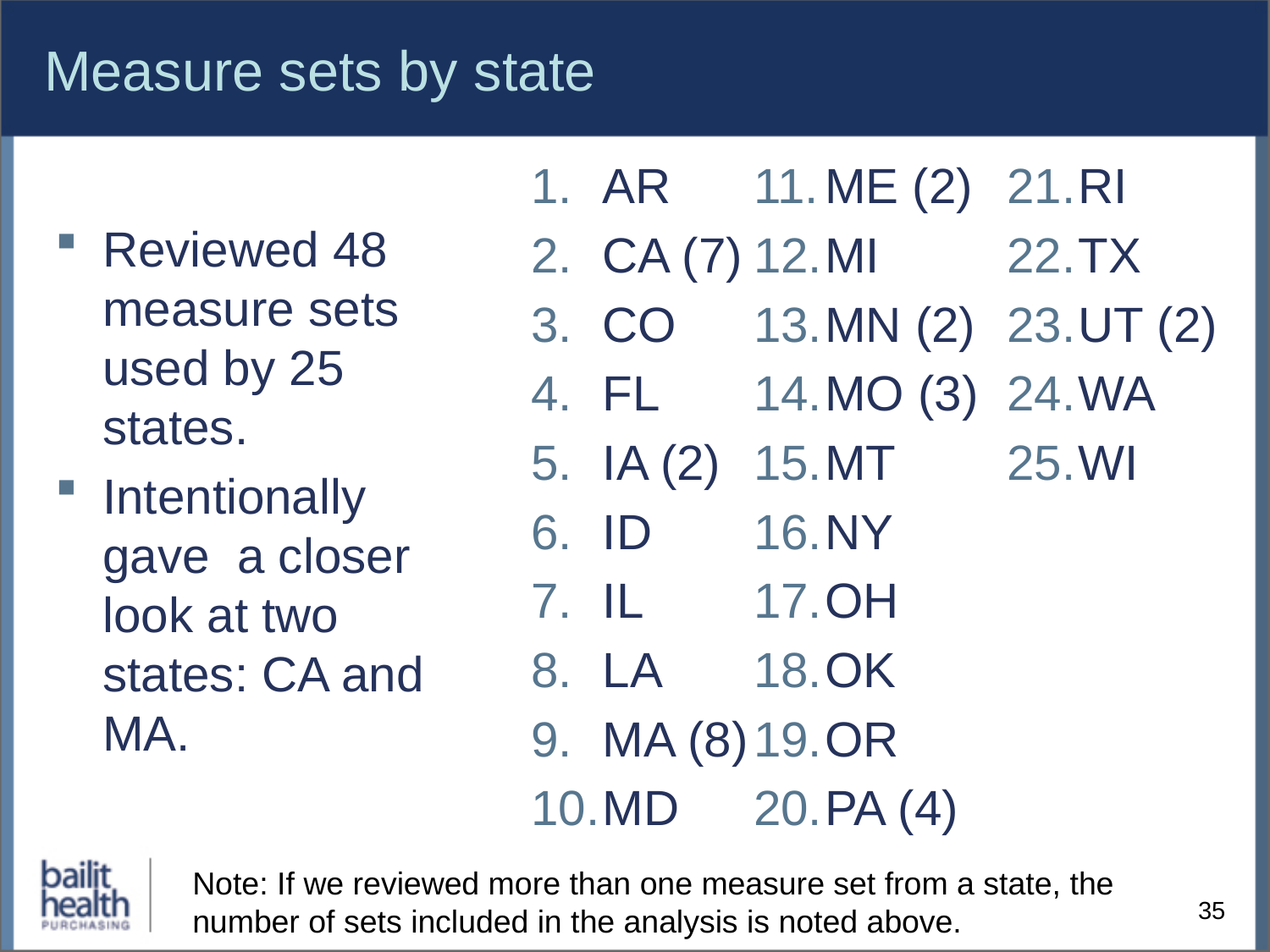

# Measure sets by state
AR
CA (7)
CO
FL
IA (2)
ID
IL
LA
MA (8)
MD

ME (2)
MI
MN (2)
MO (3)
MT
NY
OH
OK
OR
PA (4)

RI
TX
UT (2)
WA
WI

Reviewed 48 measure sets    used by 25 states.
Intentionally  gave  a closer look at two states: CA and MA.

Note: If we reviewed more than one measure set from a state, the number of sets included in the analysis is noted above.
35